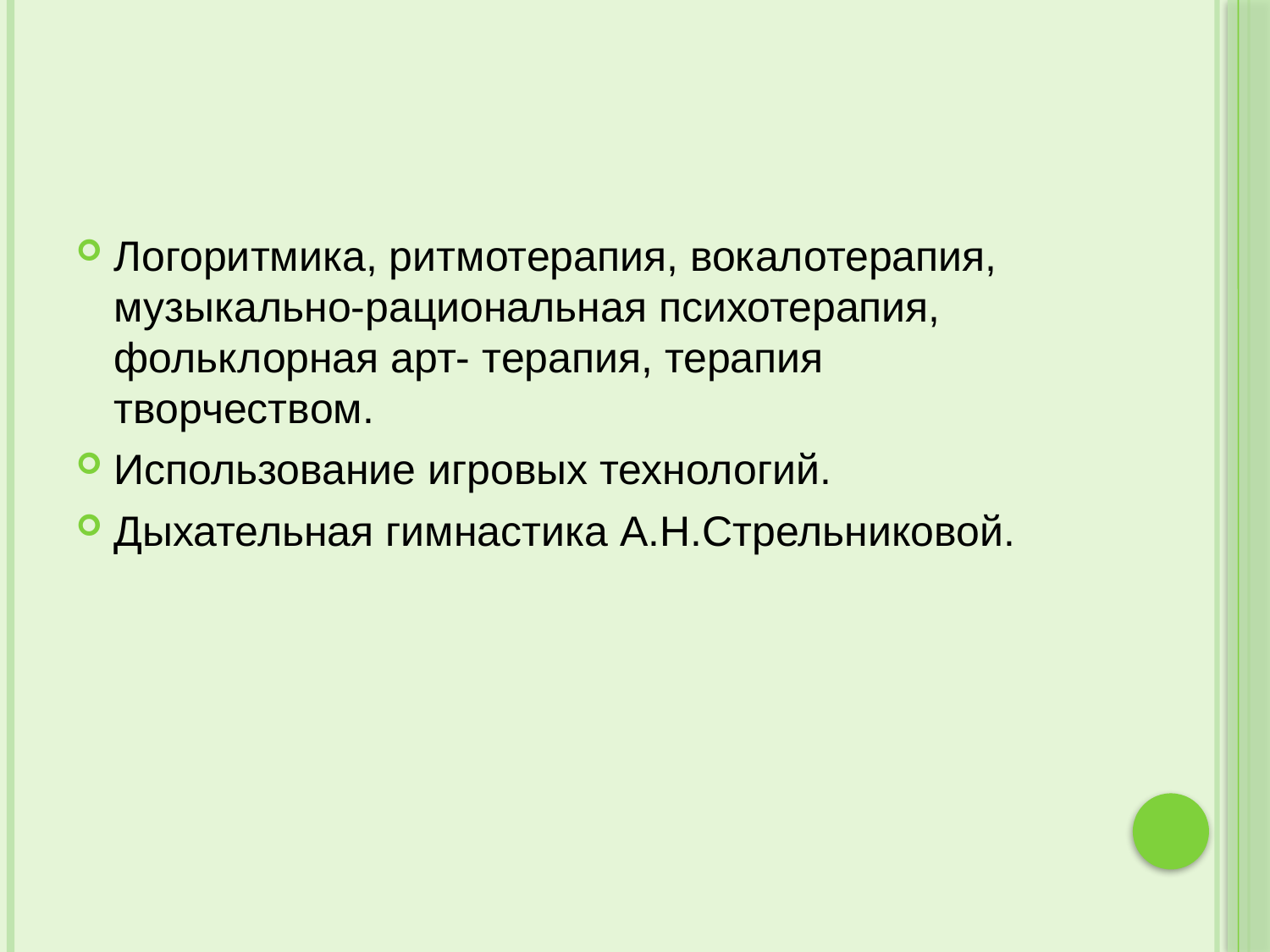

Логоритмика, ритмотерапия, вокалотерапия, музыкально-рациональная психотерапия, фольклорная арт- терапия, терапия творчеством.
Использование игровых технологий.
Дыхательная гимнастика А.Н.Стрельниковой.